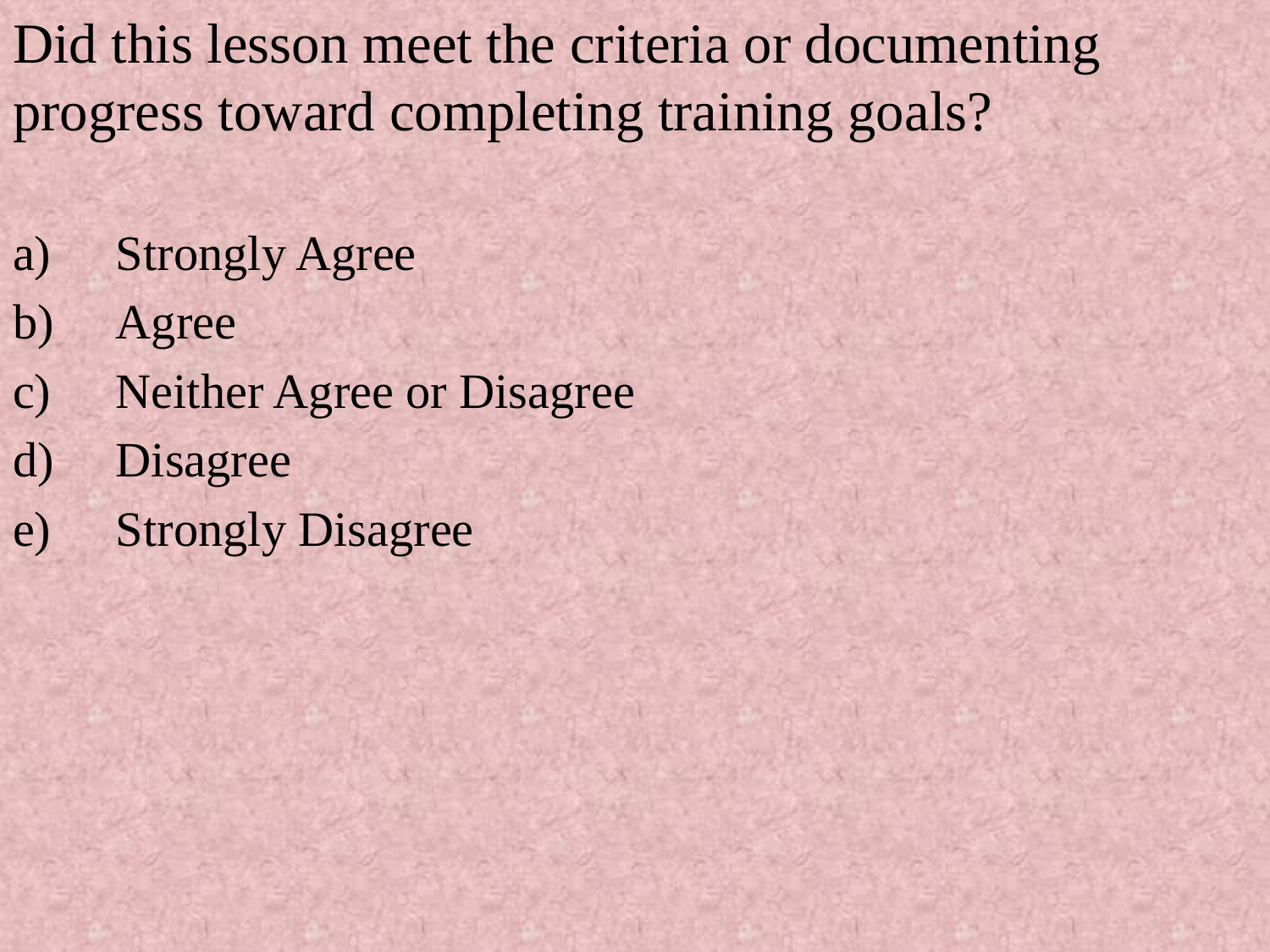

Did this lesson meet the criteria or documenting progress toward completing training goals?

Strongly Agree
Agree
Neither Agree or Disagree
Disagree
Strongly Disagree